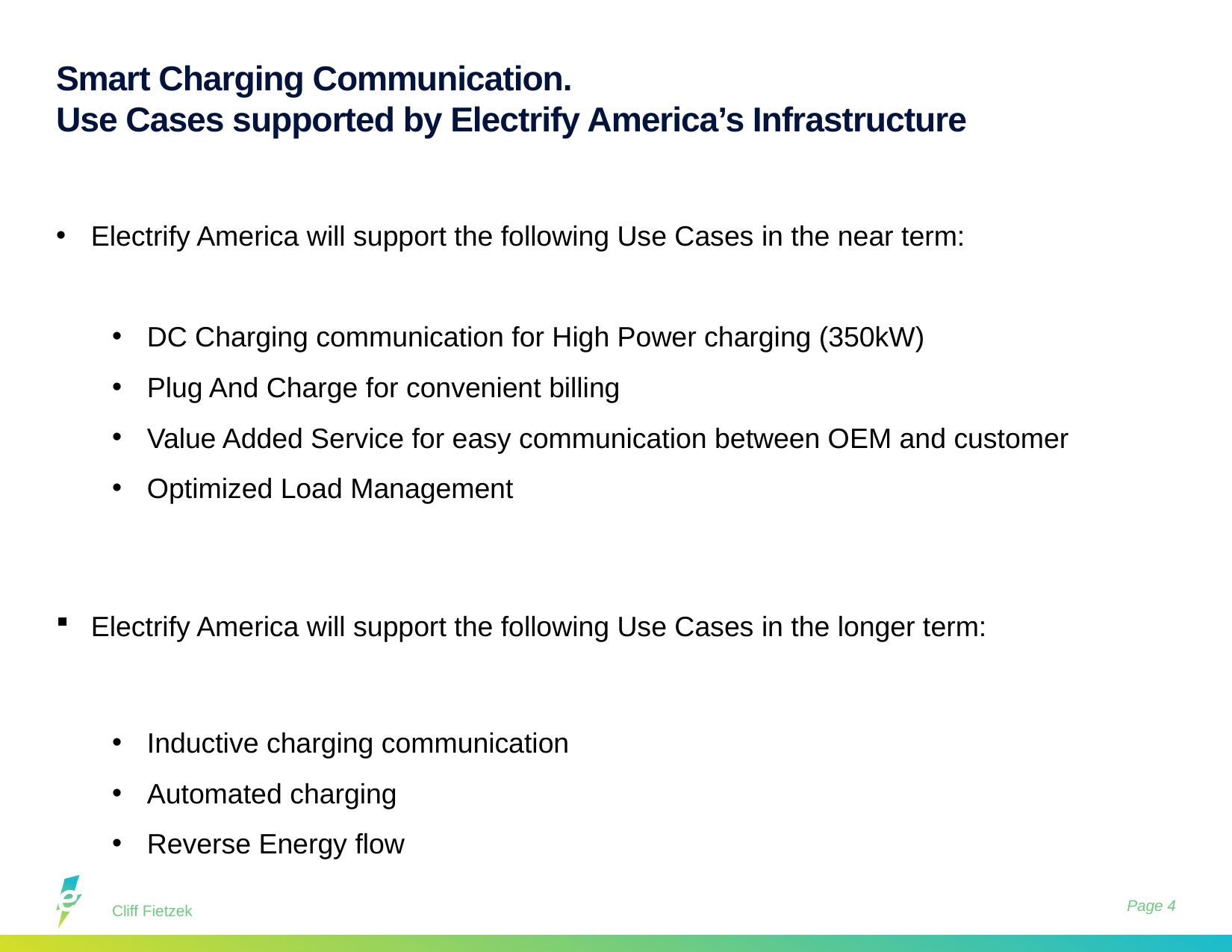

# Smart Charging Communication. Use Cases supported by Electrify America’s Infrastructure

Electrify America will support the following Use Cases in the near term:

DC Charging communication for High Power charging (350kW)
Plug And Charge for convenient billing
Value Added Service for easy communication between OEM and customer
Optimized Load Management

Electrify America will support the following Use Cases in the longer term:

Inductive charging communication
Automated charging
Reverse Energy flow

Cliff Fietzek